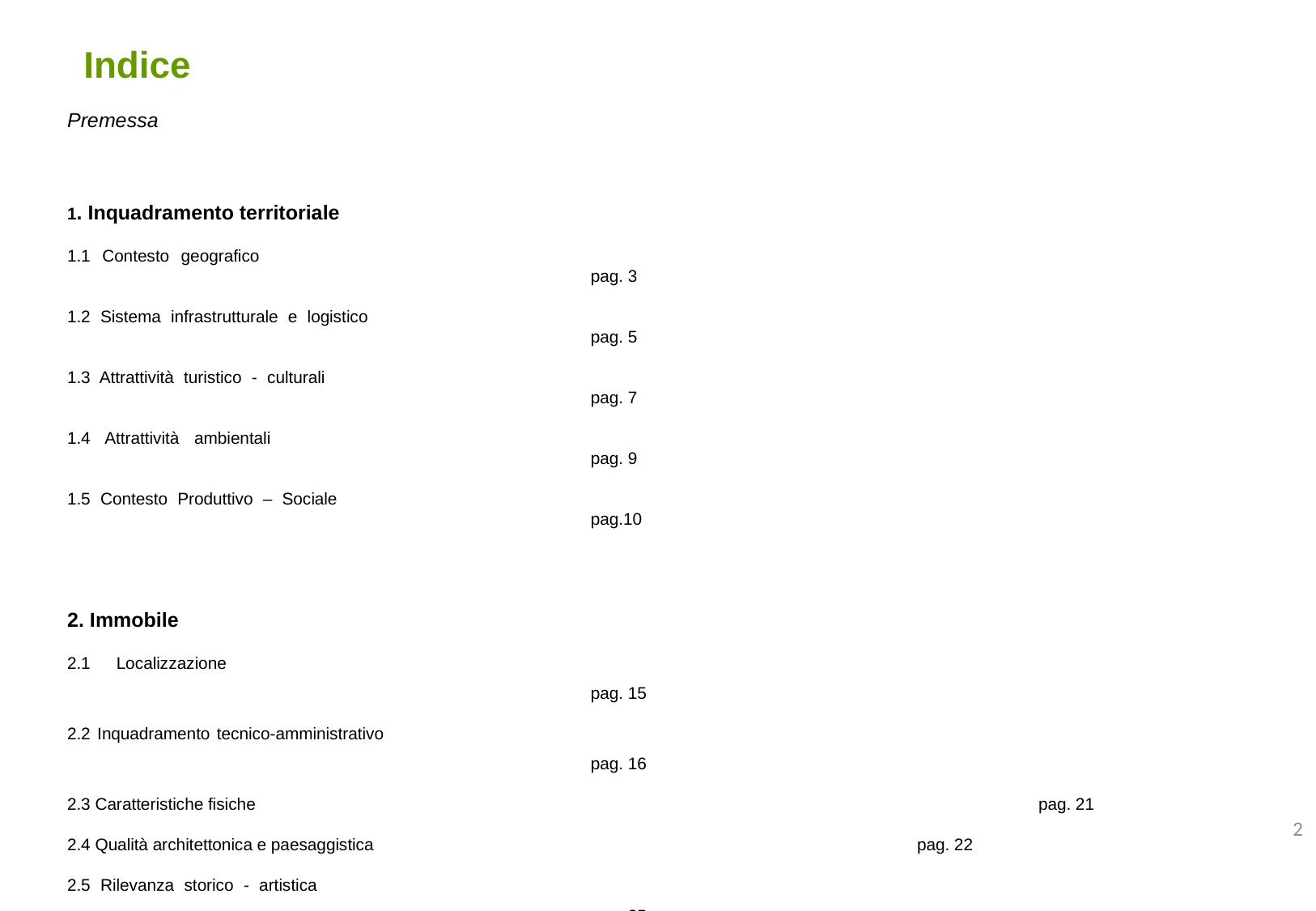

Indice
Premessa
1. Inquadramento territoriale
1.1 Contesto geografico 							pag. 3
1.2 Sistema infrastrutturale e logistico							pag. 5
1.3 Attrattività turistico - culturali							pag. 7
1.4 Attrattività ambientali							pag. 9
1.5 Contesto Produttivo – Sociale							pag.10

2. Immobile
2.1 Localizzazione							pag. 15
2.2 Inquadramento tecnico-amministrativo			        				pag. 16
2.3 Caratteristiche fisiche                                                                                              	         		pag. 21
2.4 Qualità architettonica e paesaggistica                                                                                                 	pag. 22
2.5 Rilevanza storico - artistica							pag. 25
2.6 Quadro della pianificazione territoriale ed urbanistica							pag. 26
2.7 Disciplina urbanistica ed attuativa							pag. 27
2